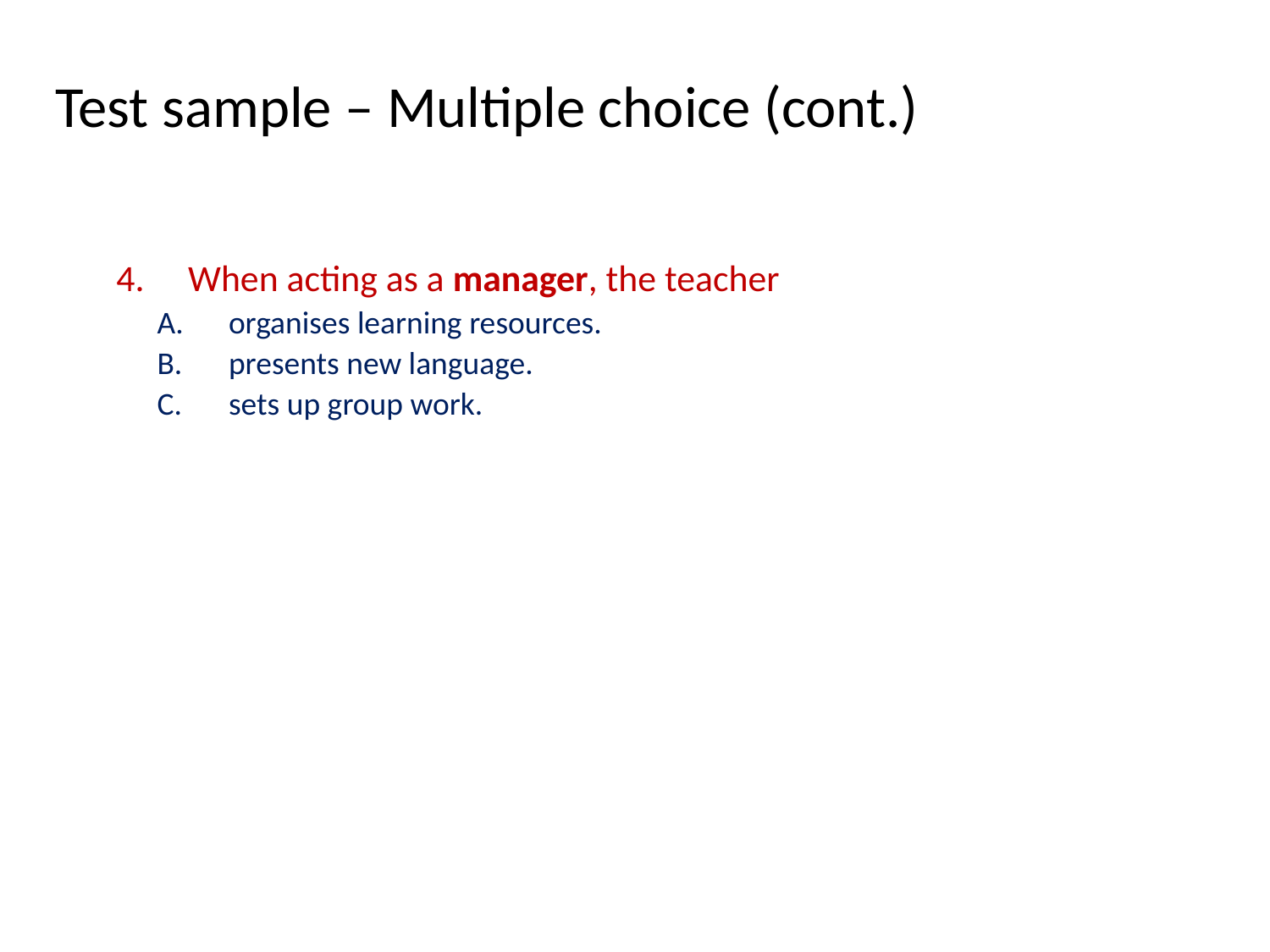

# Test sample – Multiple choice (cont.)
When acting as a manager, the teacher
organises learning resources.
presents new language.
sets up group work.